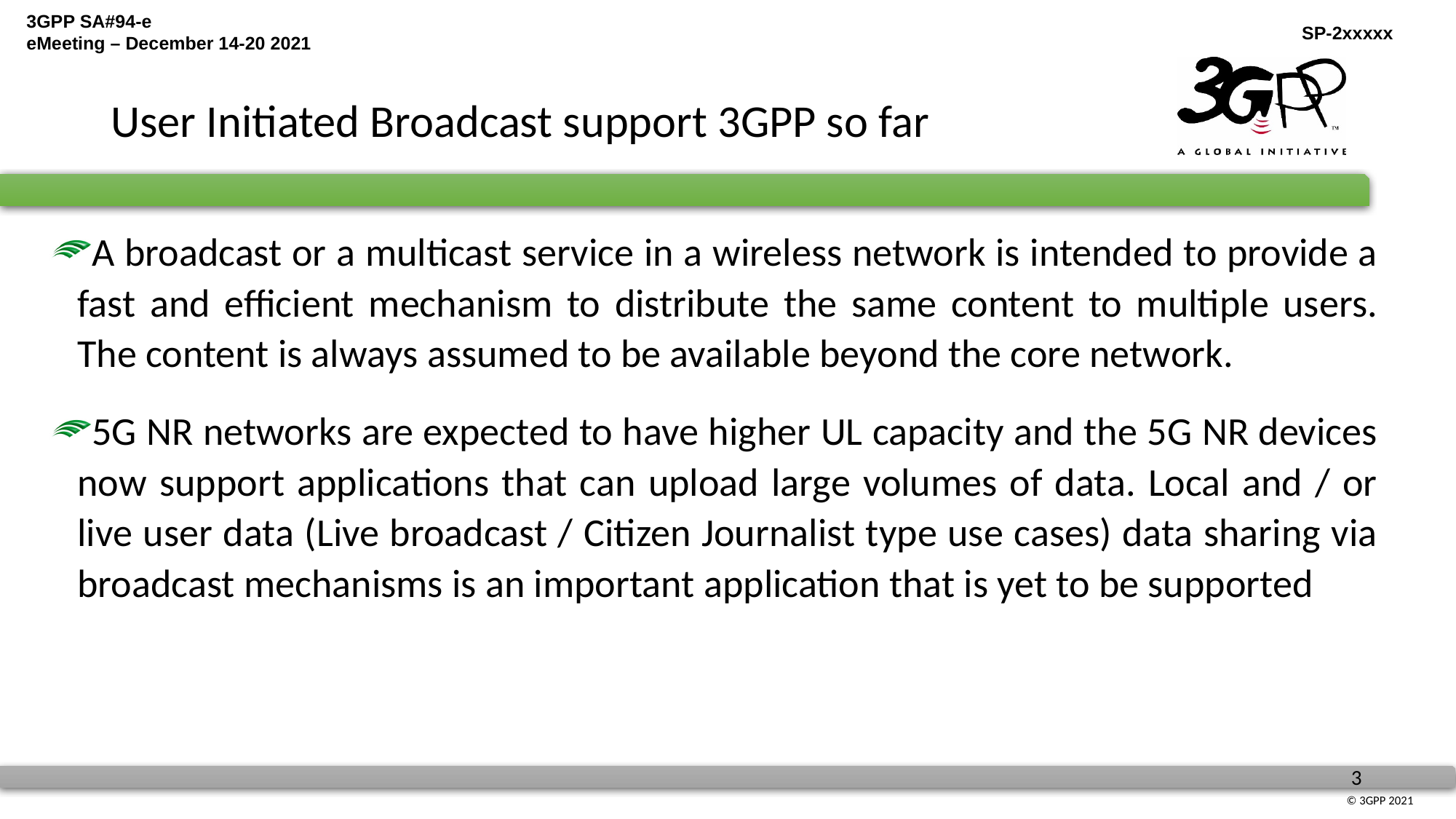

# User Initiated Broadcast support 3GPP so far
A broadcast or a multicast service in a wireless network is intended to provide a fast and efficient mechanism to distribute the same content to multiple users. The content is always assumed to be available beyond the core network.
5G NR networks are expected to have higher UL capacity and the 5G NR devices now support applications that can upload large volumes of data. Local and / or live user data (Live broadcast / Citizen Journalist type use cases) data sharing via broadcast mechanisms is an important application that is yet to be supported